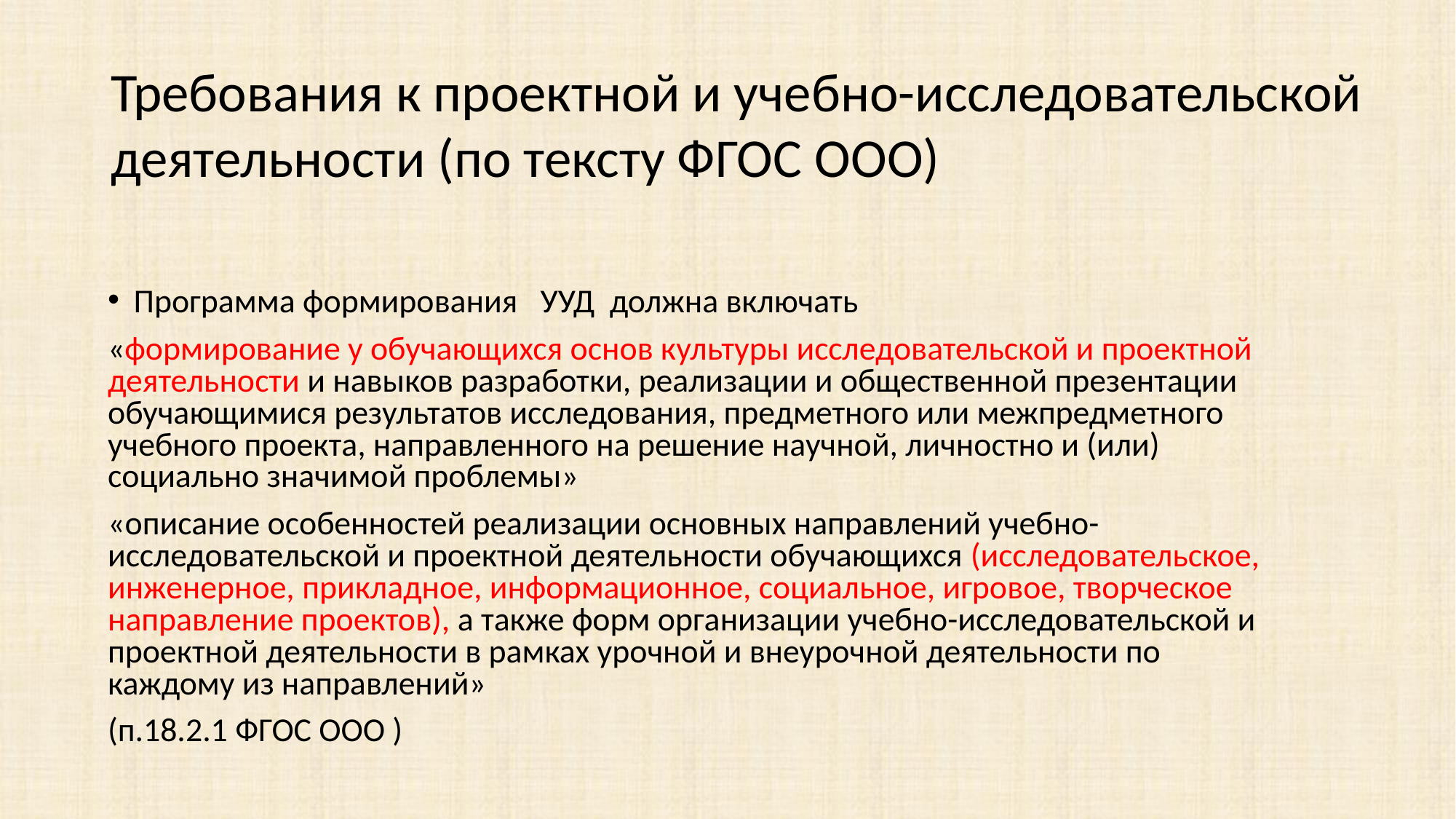

Требования к проектной и учебно-исследовательской деятельности (по тексту ФГОС ООО)

Программа формирования   УУД  должна включать
«формирование у обучающихся основ культуры исследовательской и проектной деятельности и навыков разработки, реализации и общественной презентации обучающимися результатов исследования, предметного или межпредметного учебного проекта, направленного на решение научной, личностно и (или) социально значимой проблемы»
«описание особенностей реализации основных направлений учебно-исследовательской и проектной деятельности обучающихся (исследовательское, инженерное, прикладное, информационное, социальное, игровое, творческое направление проектов), а также форм организации учебно-исследовательской и проектной деятельности в рамках урочной и внеурочной деятельности по каждому из направлений»
(п.18.2.1 ФГОС ООО )